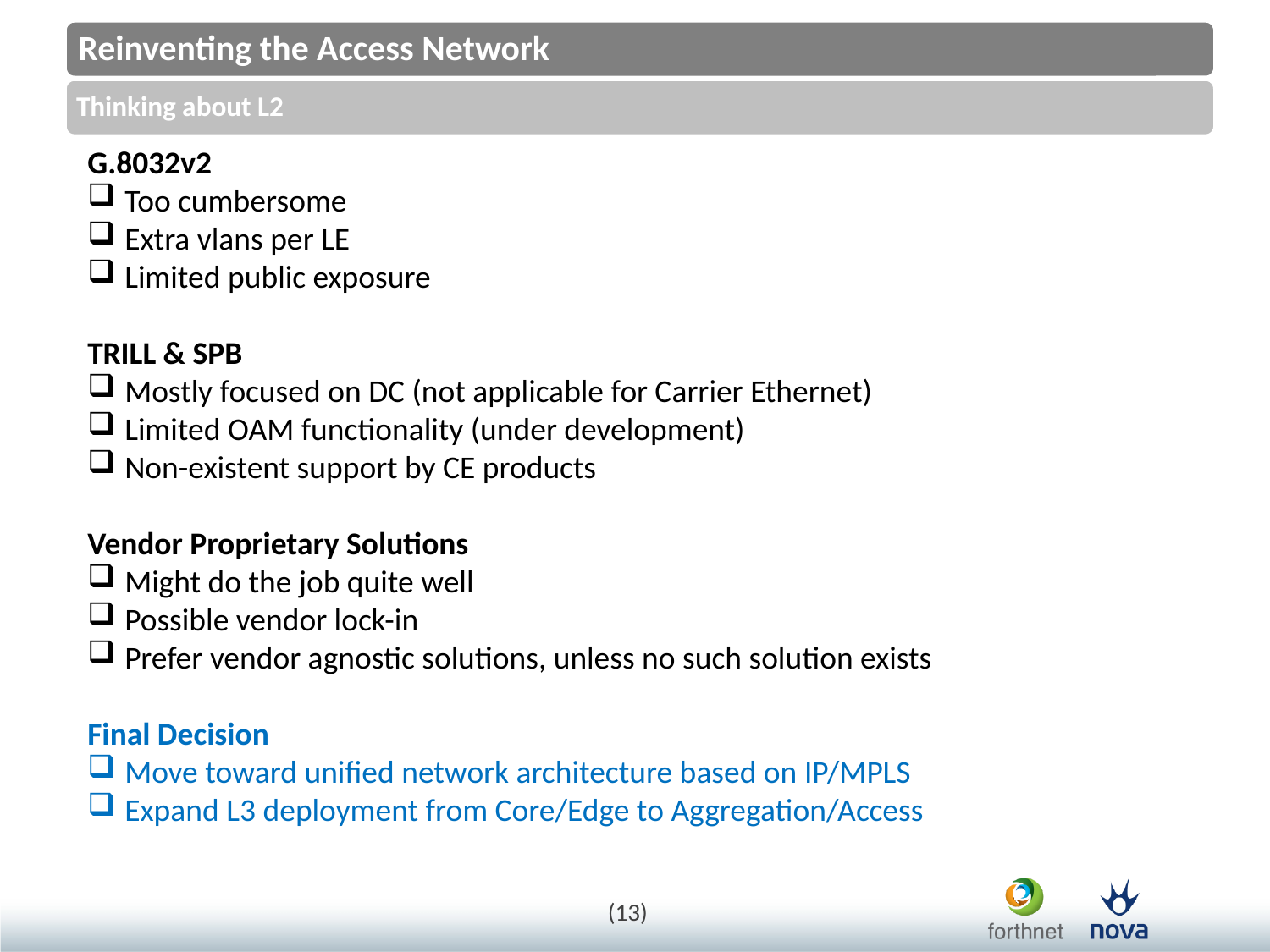

Reinventing the Access Network
Thinking about L2
G.8032v2
 Too cumbersome
 Extra vlans per LE
 Limited public exposure

TRILL & SPB
 Mostly focused on DC (not applicable for Carrier Ethernet)
 Limited OAM functionality (under development)
 Non-existent support by CE products

Vendor Proprietary Solutions
 Might do the job quite well
 Possible vendor lock-in
 Prefer vendor agnostic solutions, unless no such solution exists

Final Decision
 Move toward unified network architecture based on IP/MPLS
 Expand L3 deployment from Core/Edge to Aggregation/Access
(13)